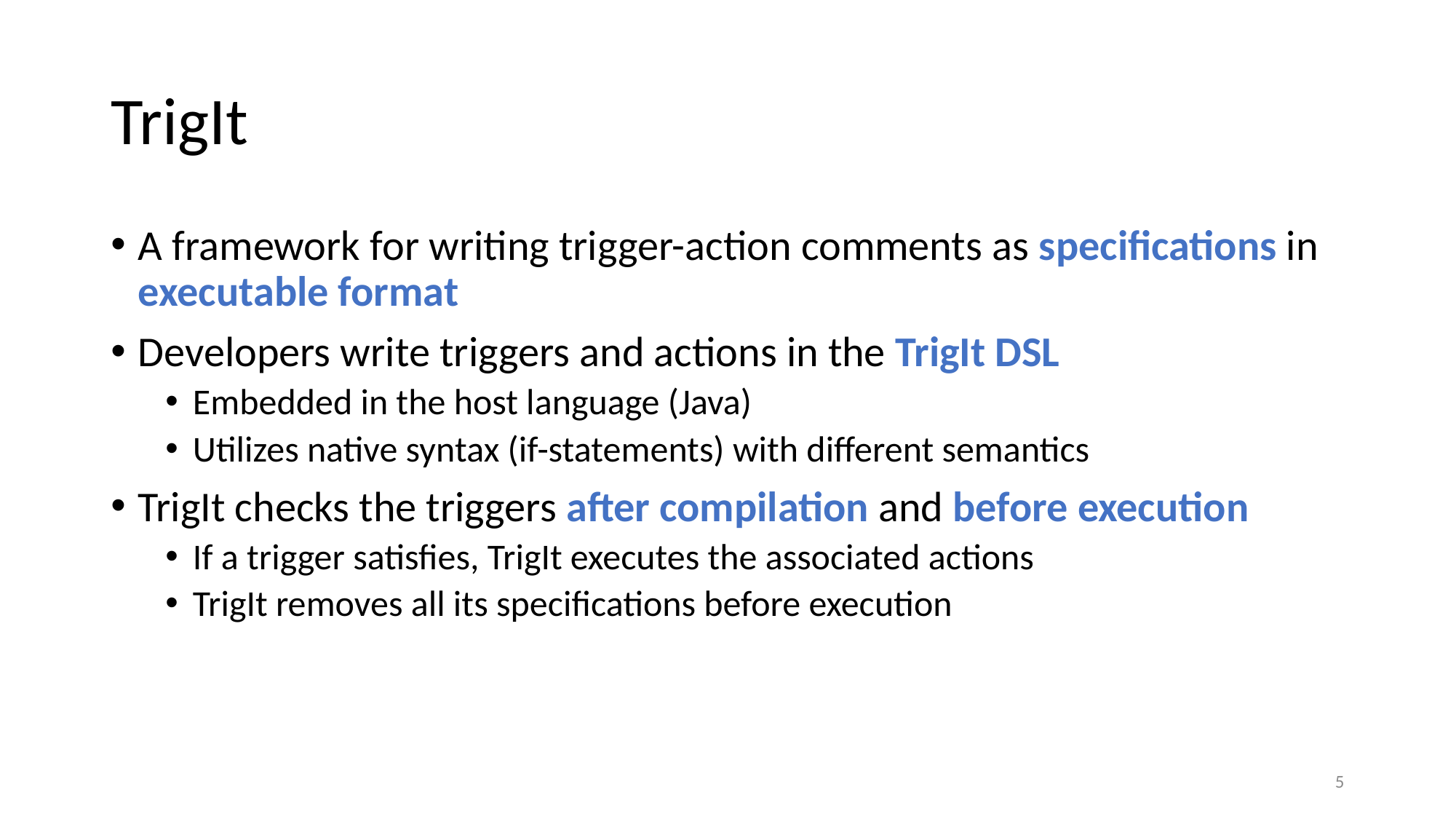

# TrigIt
A framework for writing trigger-action comments as specifications in executable format
Developers write triggers and actions in the TrigIt DSL
Embedded in the host language (Java)
Utilizes native syntax (if-statements) with different semantics
TrigIt checks the triggers after compilation and before execution
If a trigger satisfies, TrigIt executes the associated actions
TrigIt removes all its specifications before execution
5